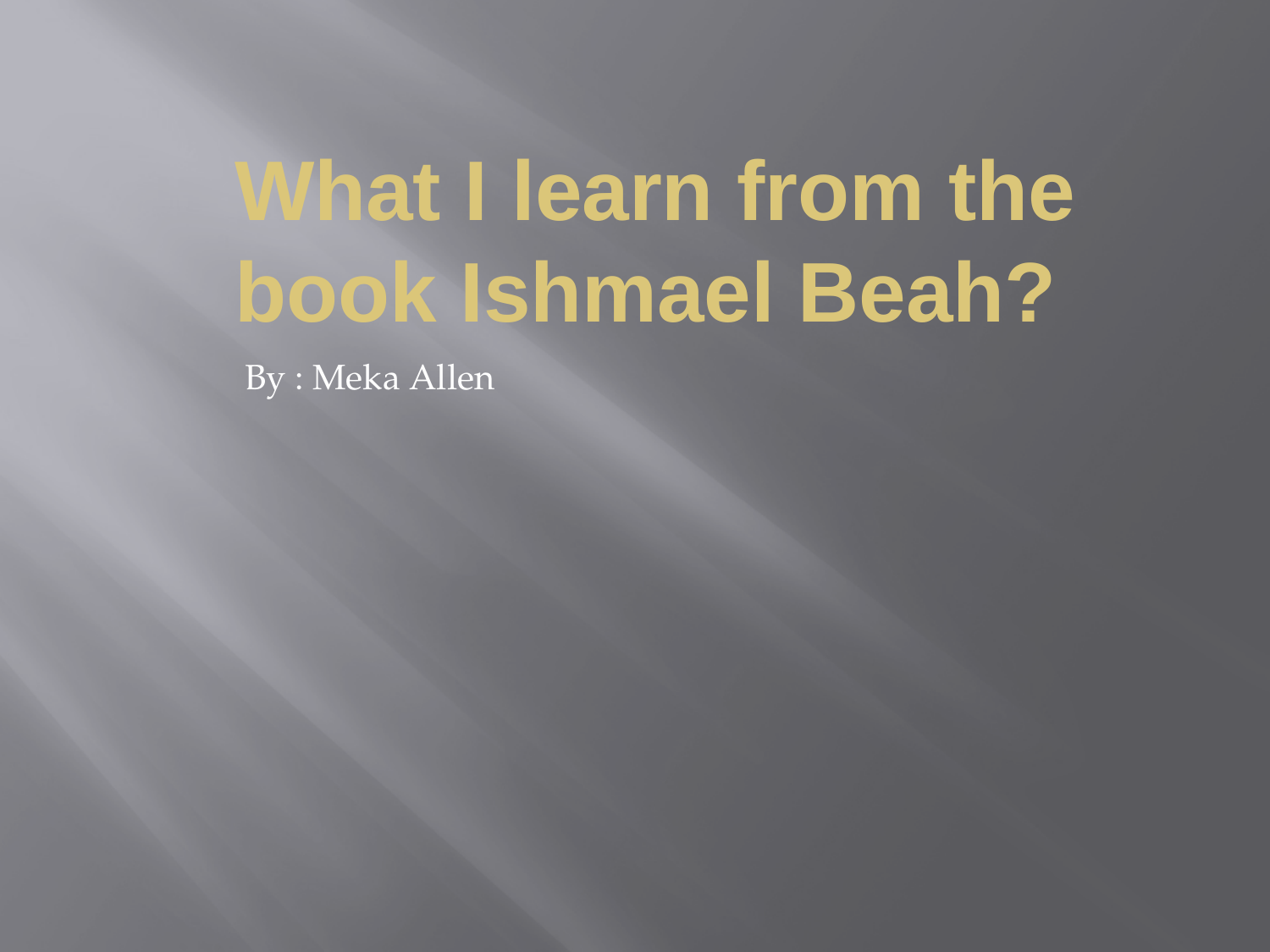

# What I learn from the book Ishmael Beah?
By : Meka Allen